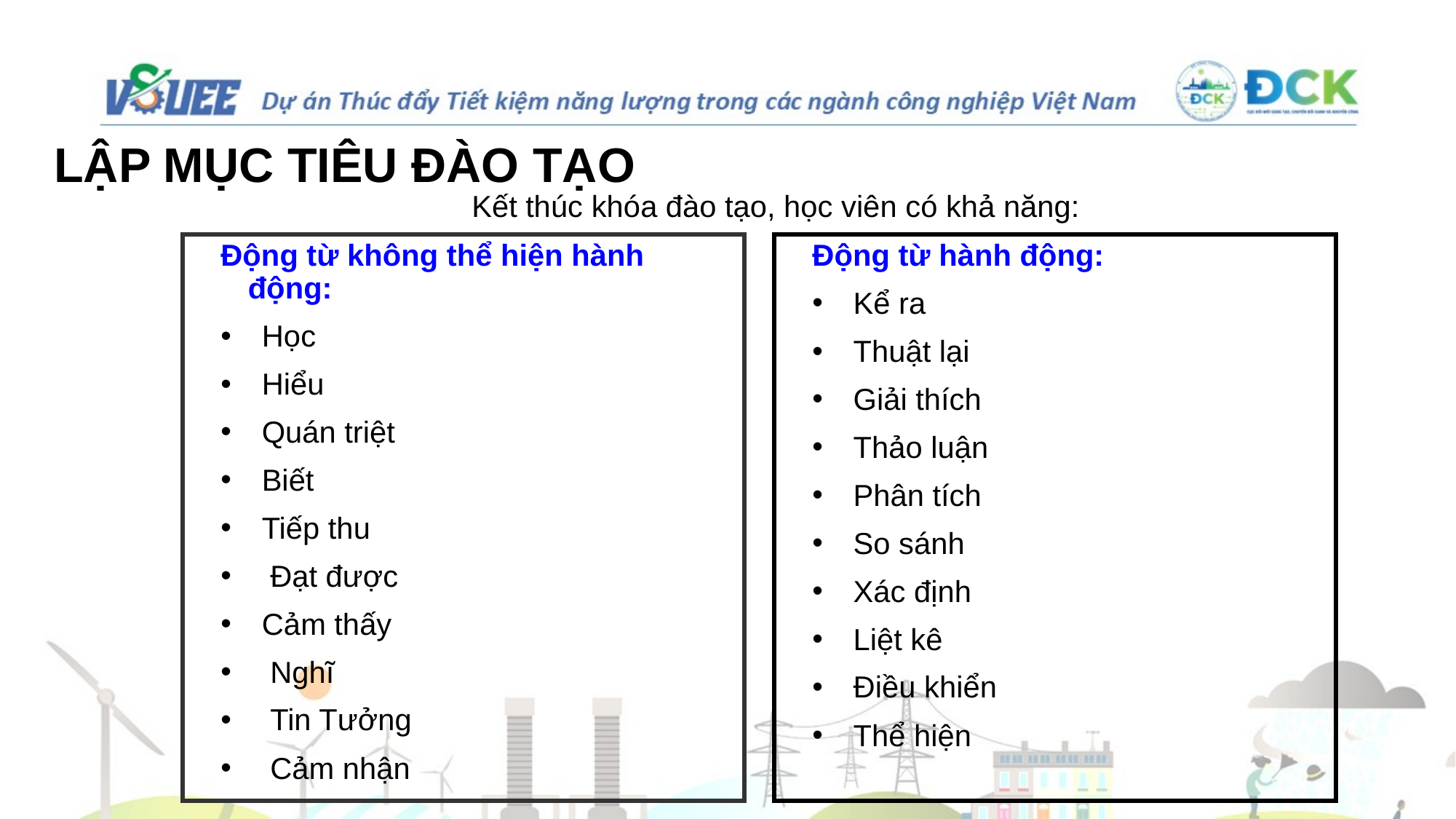

LẬP MỤC TIÊU ĐÀO TẠO
Kết thúc khóa đào tạo, học viên có khả năng:
Động từ không thể hiện hành động:
Học
Hiểu
Quán triệt
Biết
Tiếp thu
 Đạt được
Cảm thấy
 Nghĩ
 Tin Tưởng
 Cảm nhận

Động từ hành động:
Kể ra
Thuật lại
Giải thích
Thảo luận
Phân tích
So sánh
Xác định
Liệt kê
Điều khiển
Thể hiện